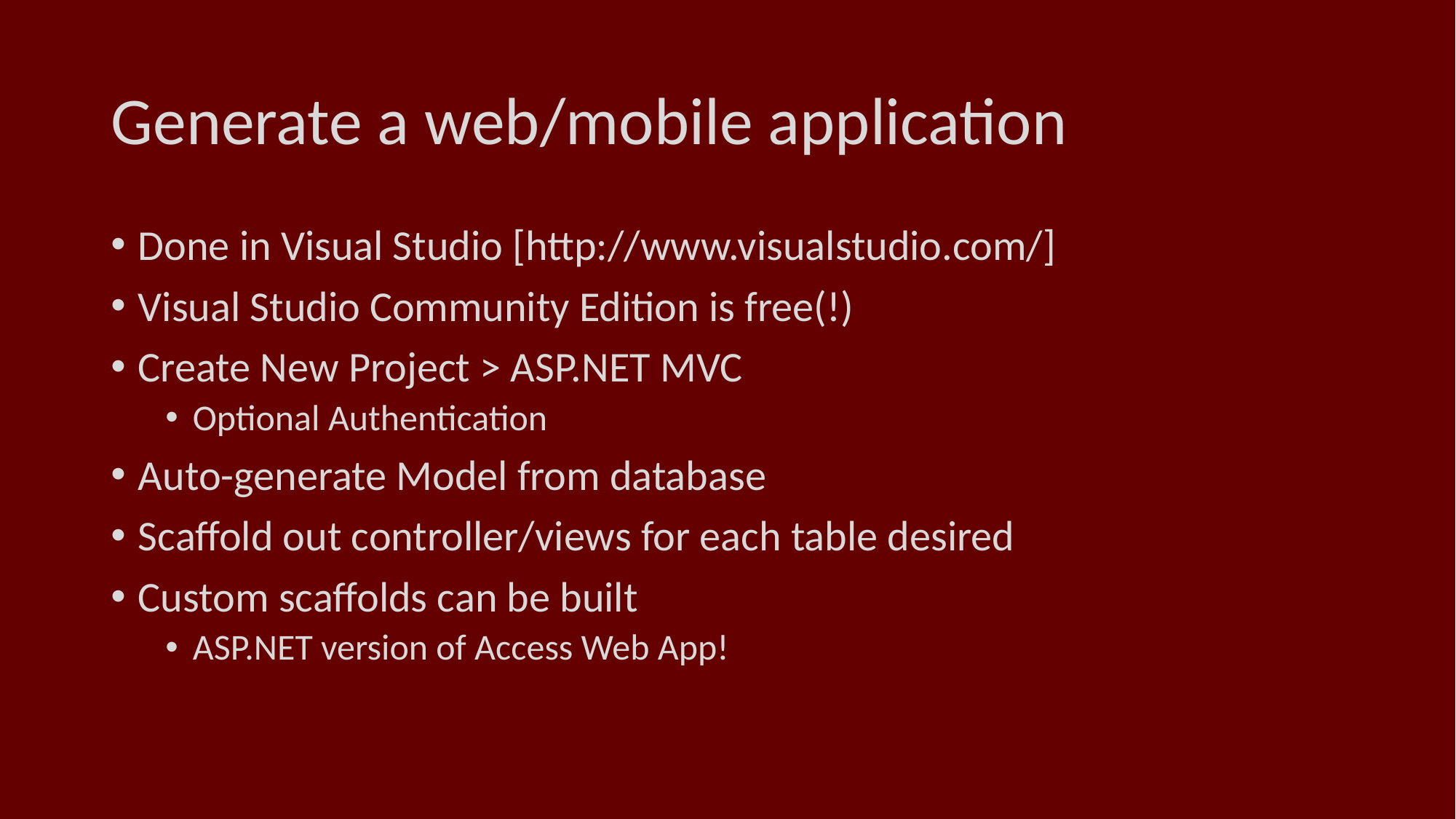

# Generate a web/mobile application
Done in Visual Studio [http://www.visualstudio.com/]
Visual Studio Community Edition is free(!)
Create New Project > ASP.NET MVC
Optional Authentication
Auto-generate Model from database
Scaffold out controller/views for each table desired
Custom scaffolds can be built
ASP.NET version of Access Web App!